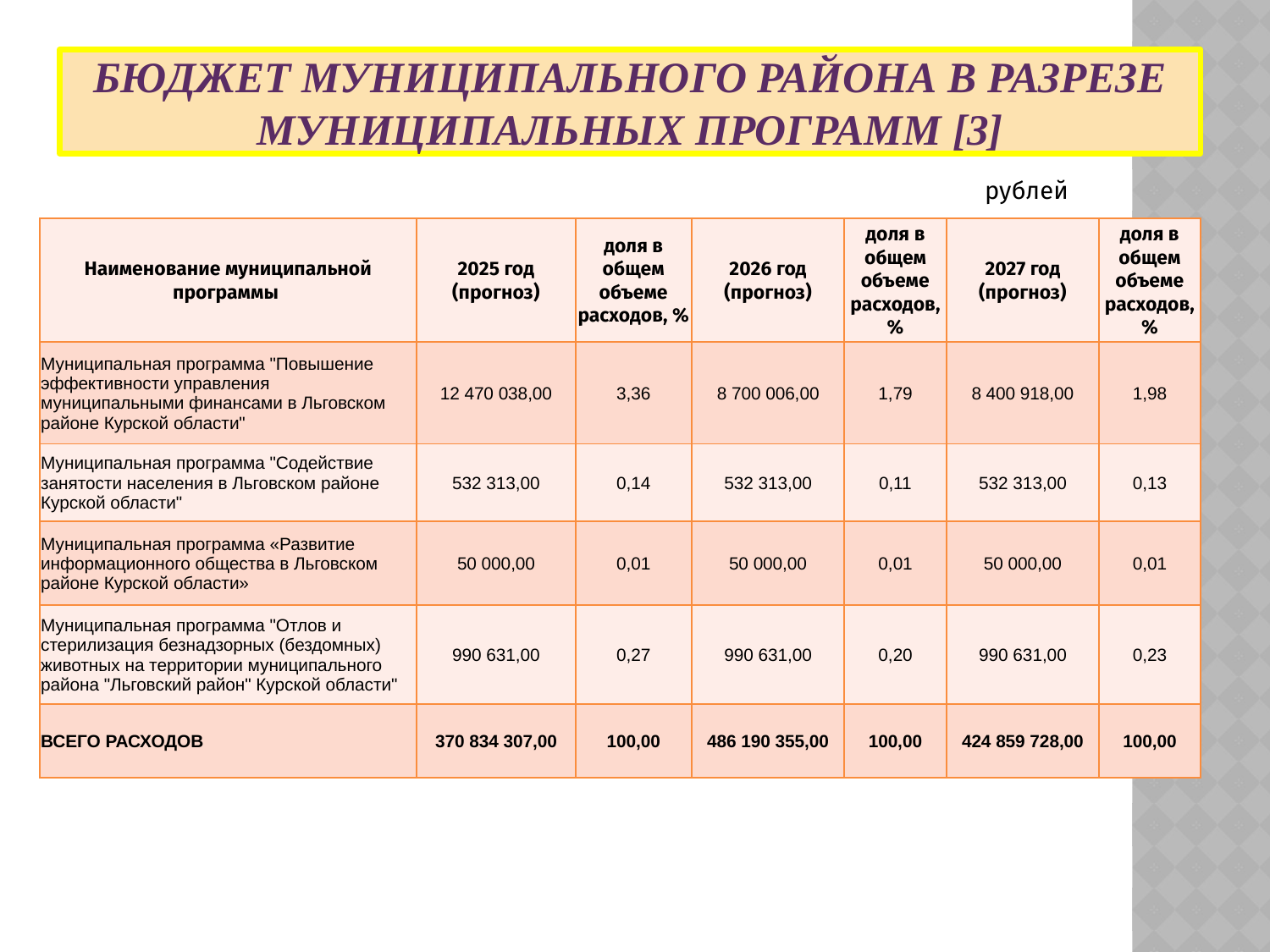

# Бюджет муниципального района в разрезе муниципальных программ [3]
рублей
| Наименование муниципальной программы | 2025 год (прогноз) | доля в общем объеме расходов, % | 2026 год (прогноз) | доля в общем объеме расходов, % | 2027 год (прогноз) | доля в общем объеме расходов, % |
| --- | --- | --- | --- | --- | --- | --- |
| Муниципальная программа "Повышение эффективности управления муниципальными финансами в Льговском районе Курской области" | 12 470 038,00 | 3,36 | 8 700 006,00 | 1,79 | 8 400 918,00 | 1,98 |
| Муниципальная программа "Содействие занятости населения в Льговском районе Курской области" | 532 313,00 | 0,14 | 532 313,00 | 0,11 | 532 313,00 | 0,13 |
| Муниципальная программа «Развитие информационного общества в Льговском районе Курской области» | 50 000,00 | 0,01 | 50 000,00 | 0,01 | 50 000,00 | 0,01 |
| Муниципальная программа "Отлов и стерилизация безнадзорных (бездомных) животных на территории муниципального района "Льговский район" Курской области" | 990 631,00 | 0,27 | 990 631,00 | 0,20 | 990 631,00 | 0,23 |
| ВСЕГО РАСХОДОВ | 370 834 307,00 | 100,00 | 486 190 355,00 | 100,00 | 424 859 728,00 | 100,00 |